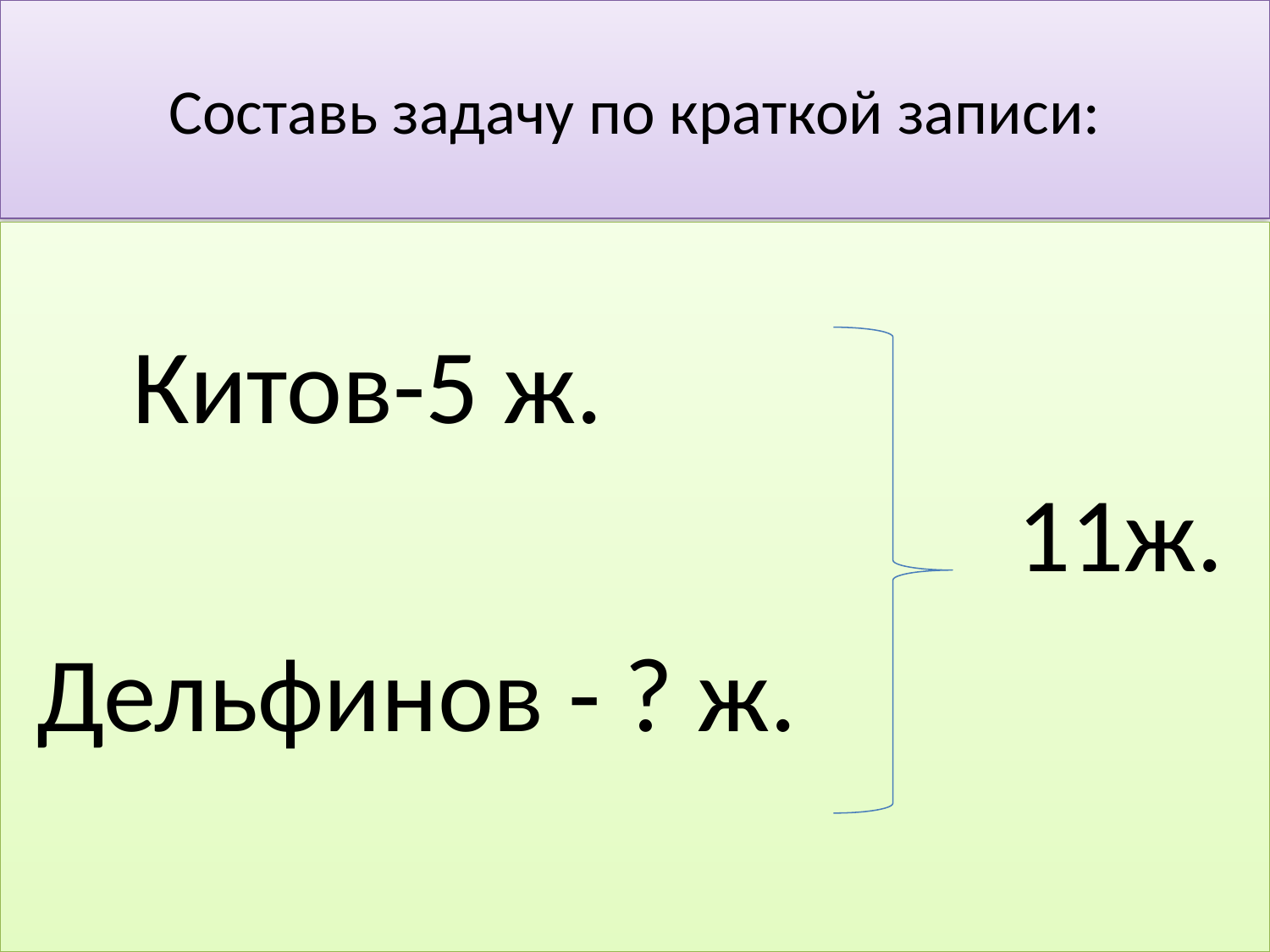

# Составь задачу по краткой записи:

     Китов-5 ж.
                                          11ж.
 Дельфинов - ? ж.